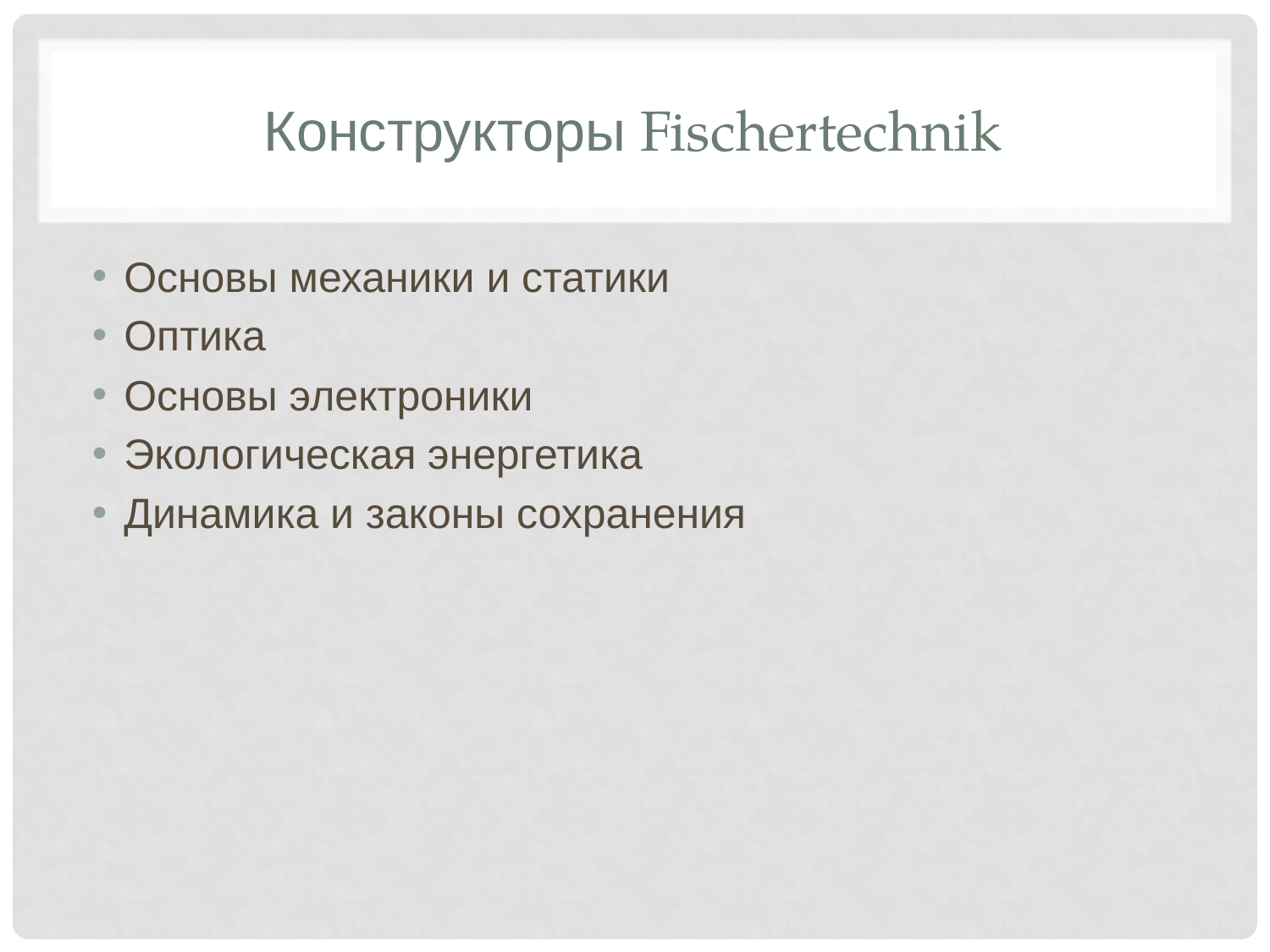

# Конструкторы Fischertechnik
Основы механики и статики
Оптика
Основы электроники
Экологическая энергетика
Динамика и законы сохранения